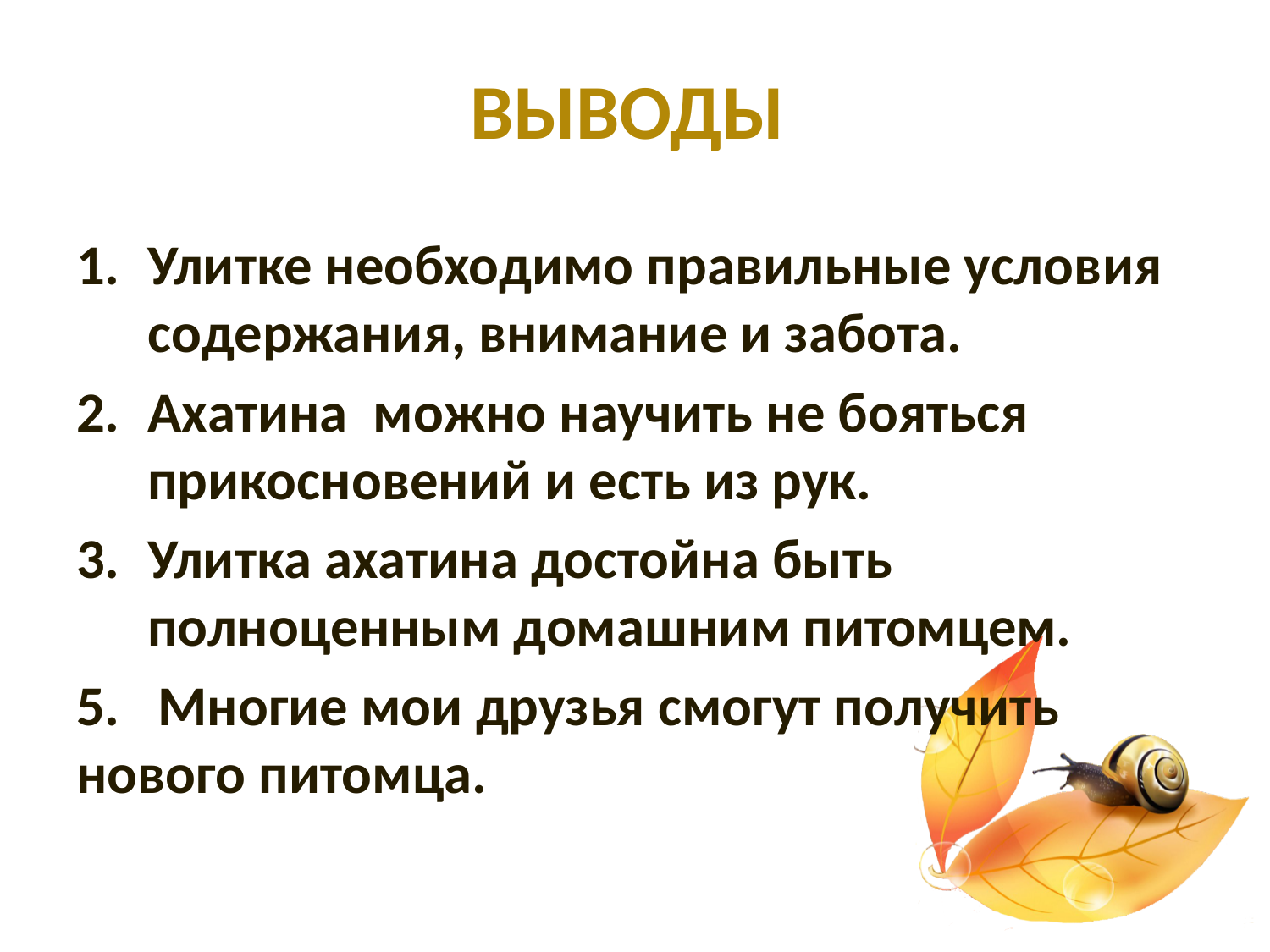

# ВЫВОДЫ
Улитке необходимо правильные условия содержания, внимание и забота.
Ахатина  можно научить не бояться прикосновений и есть из рук.
Улитка ахатина достойна быть полноценным домашним питомцем.
5.   Многие мои друзья смогут получить нового питомца.